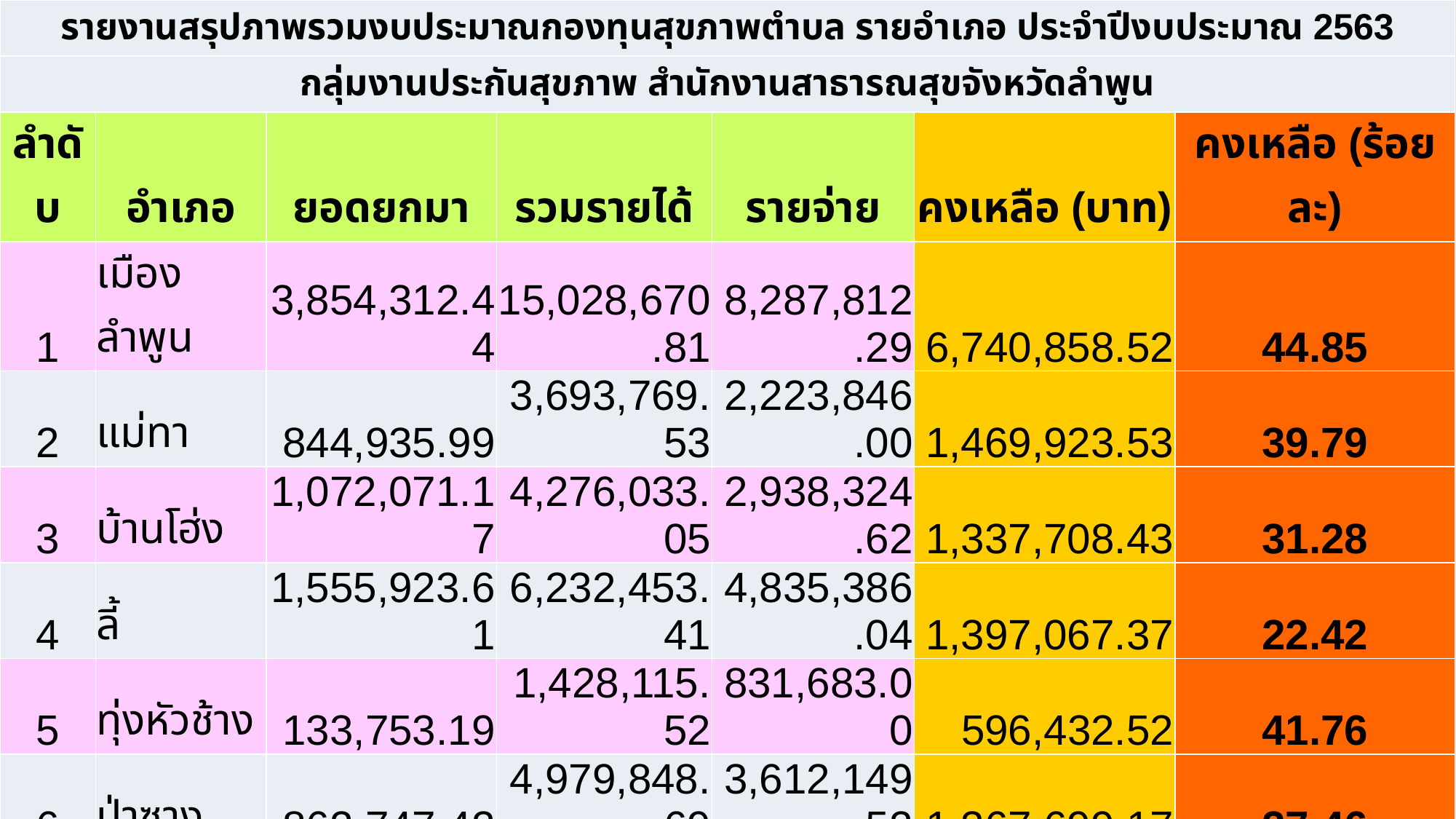

| รายงานสรุปภาพรวมงบประมาณกองทุนสุขภาพตำบล รายอำเภอ ประจำปีงบประมาณ 2563 |  |  |  |  |  |  |
| --- | --- | --- | --- | --- | --- | --- |
| กลุ่มงานประกันสุขภาพ สำนักงานสาธารณสุขจังหวัดลำพูน |  |  |  |  |  |  |
| ลำดับ | อำเภอ | ยอดยกมา | รวมรายได้ | รายจ่าย | คงเหลือ (บาท) | คงเหลือ (ร้อยละ) |
| 1 | เมืองลำพูน | 3,854,312.44 | 15,028,670.81 | 8,287,812.29 | 6,740,858.52 | 44.85 |
| 2 | แม่ทา | 844,935.99 | 3,693,769.53 | 2,223,846.00 | 1,469,923.53 | 39.79 |
| 3 | บ้านโฮ่ง | 1,072,071.17 | 4,276,033.05 | 2,938,324.62 | 1,337,708.43 | 31.28 |
| 4 | ลี้ | 1,555,923.61 | 6,232,453.41 | 4,835,386.04 | 1,397,067.37 | 22.42 |
| 5 | ทุ่งหัวช้าง | 133,753.19 | 1,428,115.52 | 831,683.00 | 596,432.52 | 41.76 |
| 6 | ป่าซาง | 862,747.42 | 4,979,848.69 | 3,612,149.52 | 1,367,699.17 | 27.46 |
| 7 | บ้านธิ | 144,687.27 | 1,407,397.85 | 889,899.00 | 517,498.85 | 36.77 |
| 8 | เวียงหนองล่อง | 158,577.43 | 1,516,321.44 | 1,073,255.00 | 443,066.44 | 29.22 |
| รวม |  | 8,627,008.52 | 38,562,610.30 | 24,692,355.47 | 13,870,254.83 | 35.97 |
|  | https://obt.nhso.go.th/ วันที่ 22 กรกฎาคม 2563 เวลา 10.00 น \*\*\*\*\*\*\* |  |  |  |  | (เกณฑ์ไม่เกินร้อยละ 20.0) |